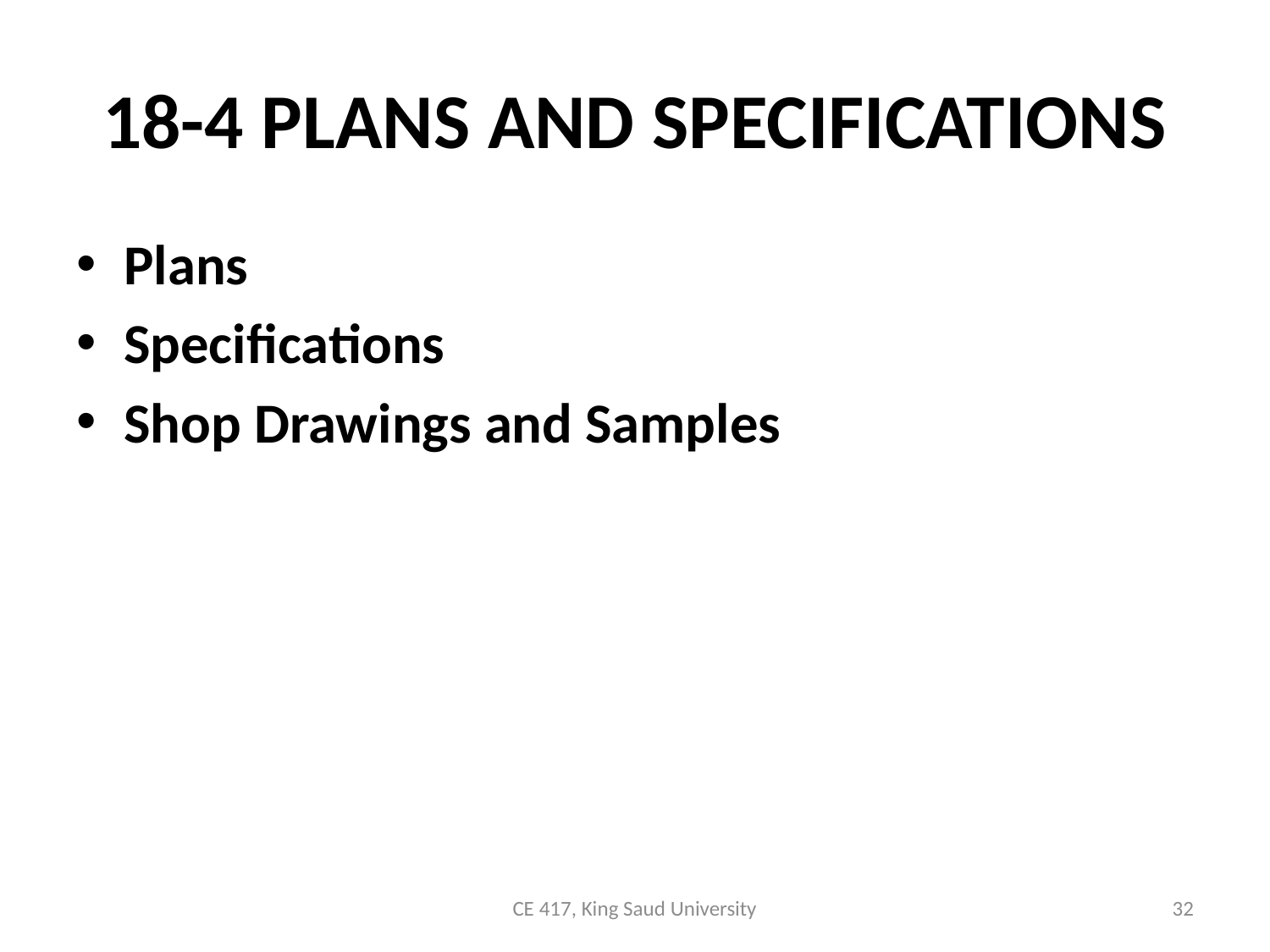

# 18-4 PLANS AND SPECIFICATIONS
Plans
Specifications
Shop Drawings and Samples
CE 417, King Saud University
32